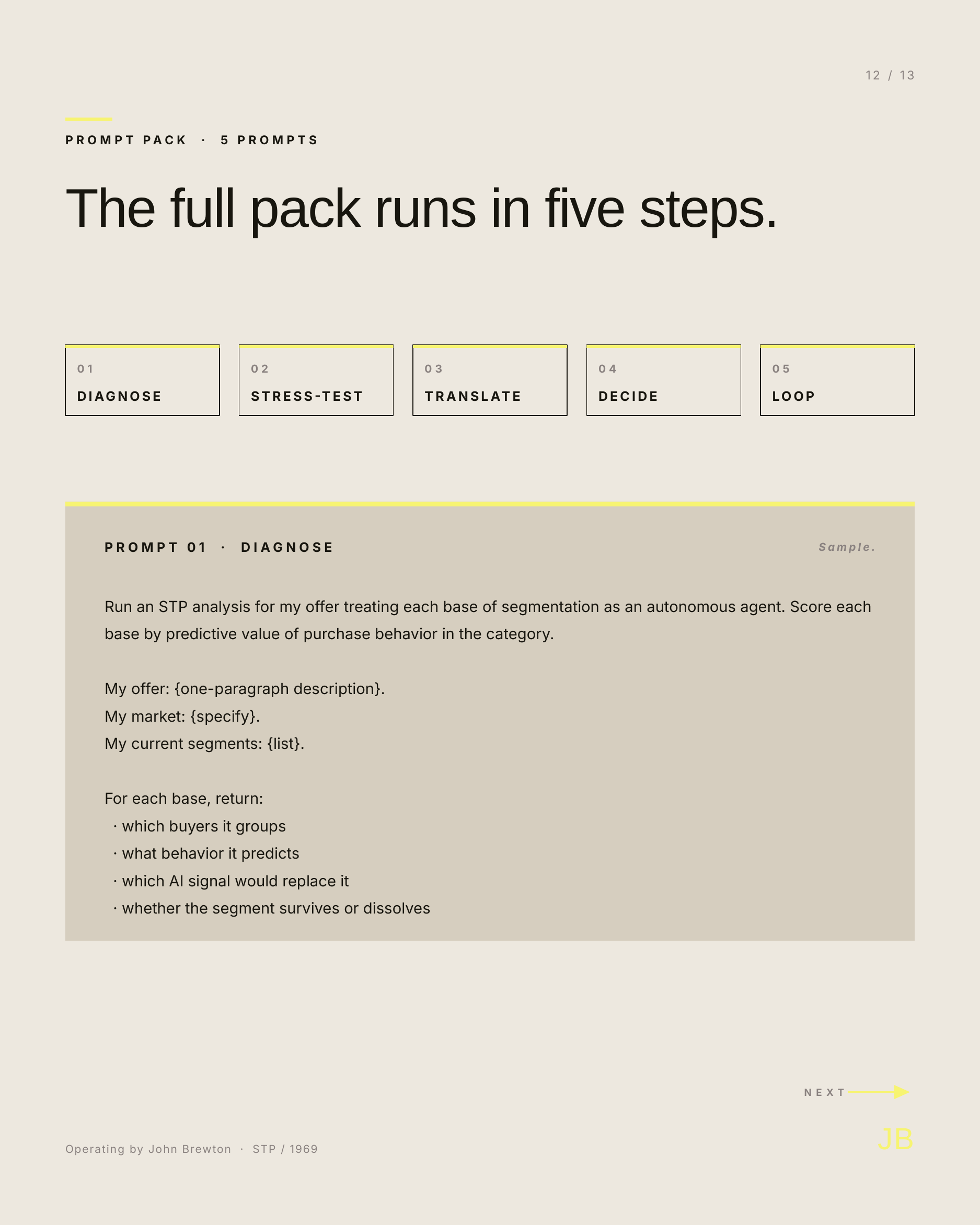

12 / 13

PROMPT PACK  ·  5 PROMPTS
The full pack runs in five steps.

01
02
03
04
05
DIAGNOSE
STRESS-TEST
TRANSLATE
DECIDE
LOOP

PROMPT 01  ·  DIAGNOSE
Sample.
Run an STP analysis for my offer treating each base of segmentation as an autonomous agent. Score each base by predictive value of purchase behavior in the category.

My offer: {one-paragraph description}.
My market: {specify}.
My current segments: {list}.

For each base, return:
  · which buyers it groups
  · what behavior it predicts
  · which AI signal would replace it
  · whether the segment survives or dissolves
NEXT

JB
Operating by John Brewton  ·  STP / 1969